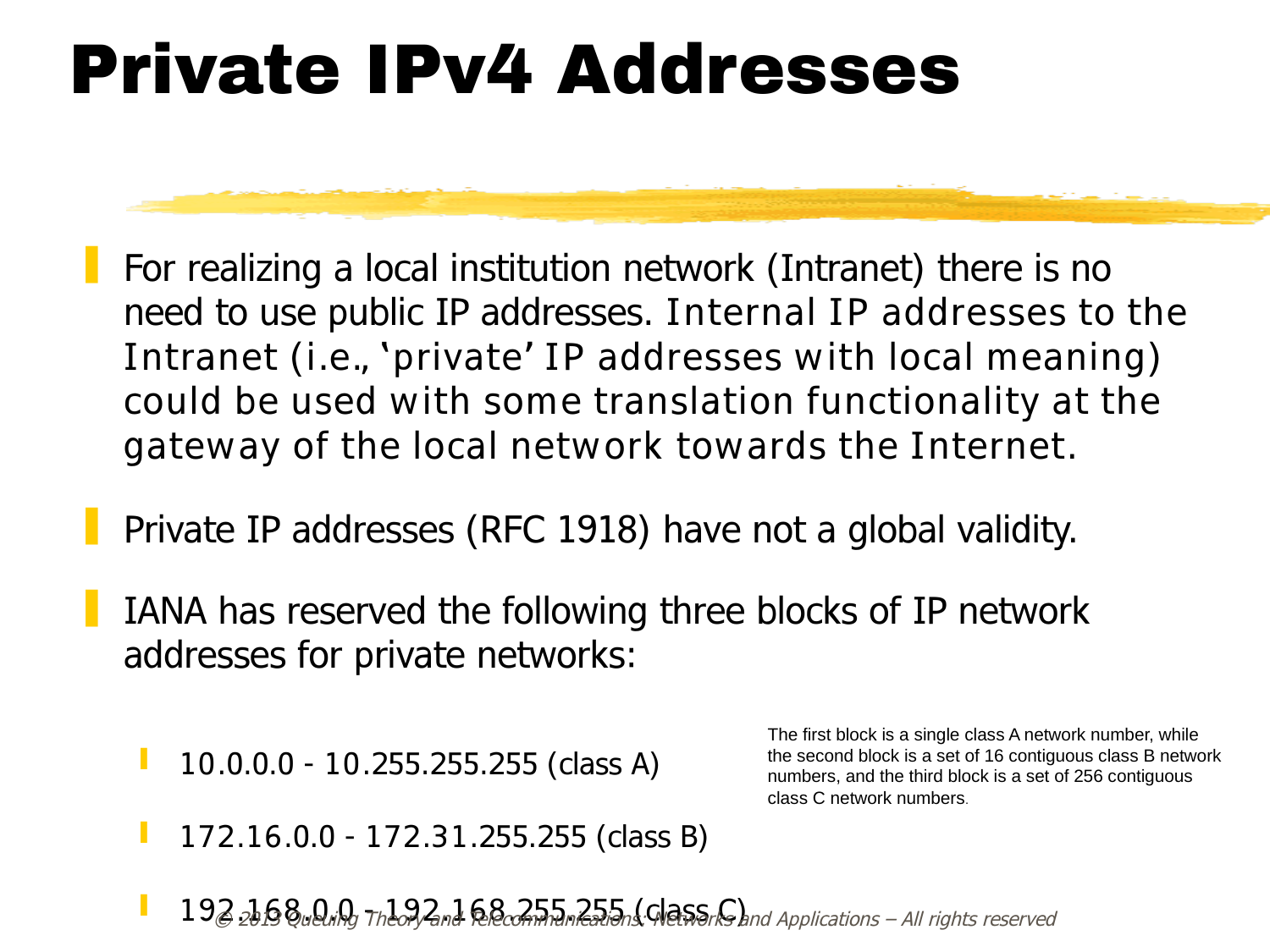

# Private IPv4 Addresses
For realizing a local institution network (Intranet) there is no need to use public IP addresses. Internal IP addresses to the Intranet (i.e., ‘private’ IP addresses with local meaning) could be used with some translation functionality at the gateway of the local network towards the Internet.

Private IP addresses (RFC 1918) have not a global validity.

IANA has reserved the following three blocks of IP network addresses for private networks:

10.0.0.0 - 10.255.255.255 (class A)

172.16.0.0 - 172.31.255.255 (class B)

192.168.0.0 - 192.168.255.255 (class C)
The first block is a single class A network number, while the second block is a set of 16 contiguous class B network numbers, and the third block is a set of 256 contiguous class C network numbers.
© 2013 Queuing Theory and Telecommunications: Networks and Applications – All rights reserved